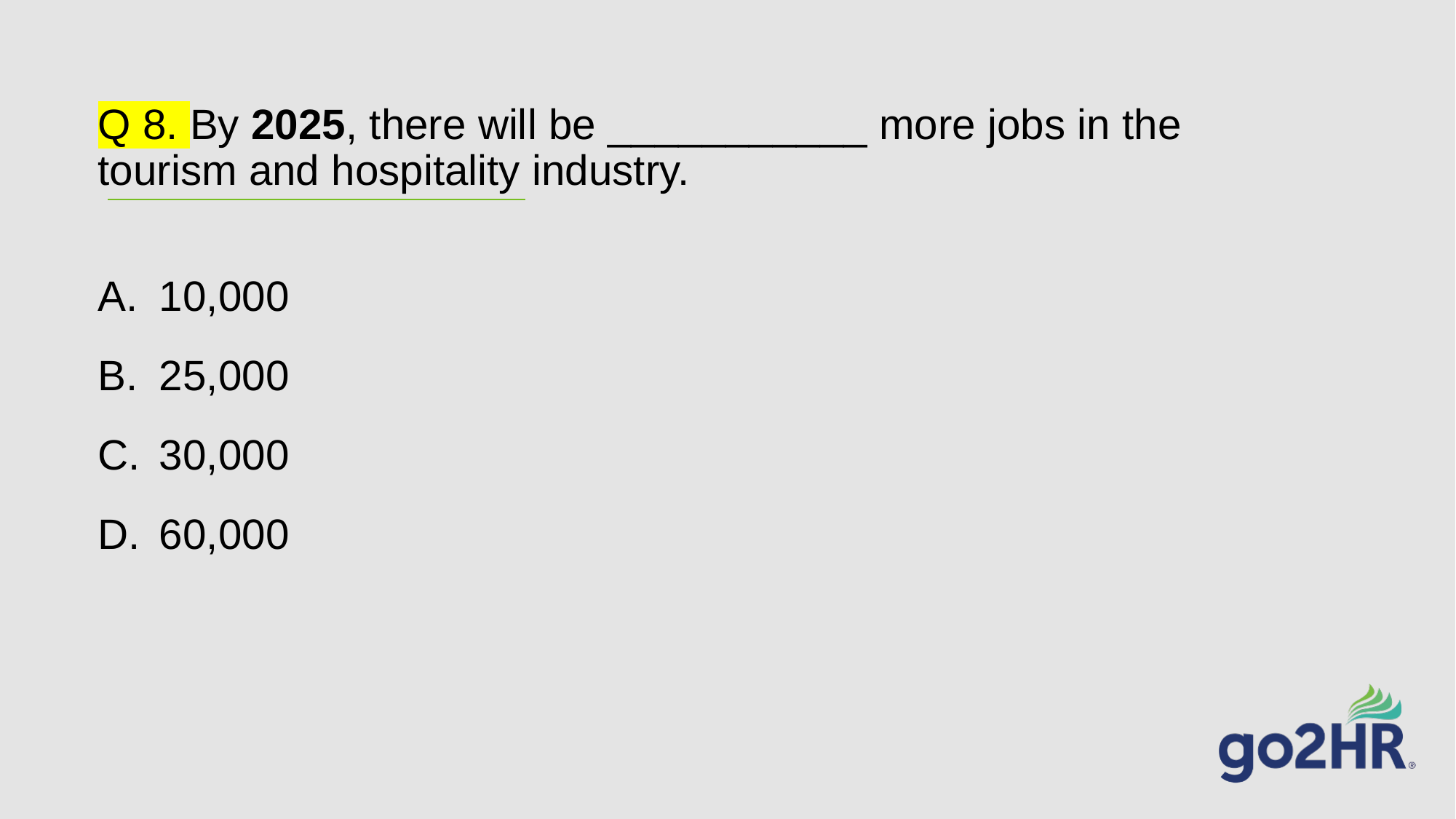

# Q 8. By 2025, there will be ___________ more jobs in the tourism and hospitality industry.
10,000
25,000
30,000
60,000